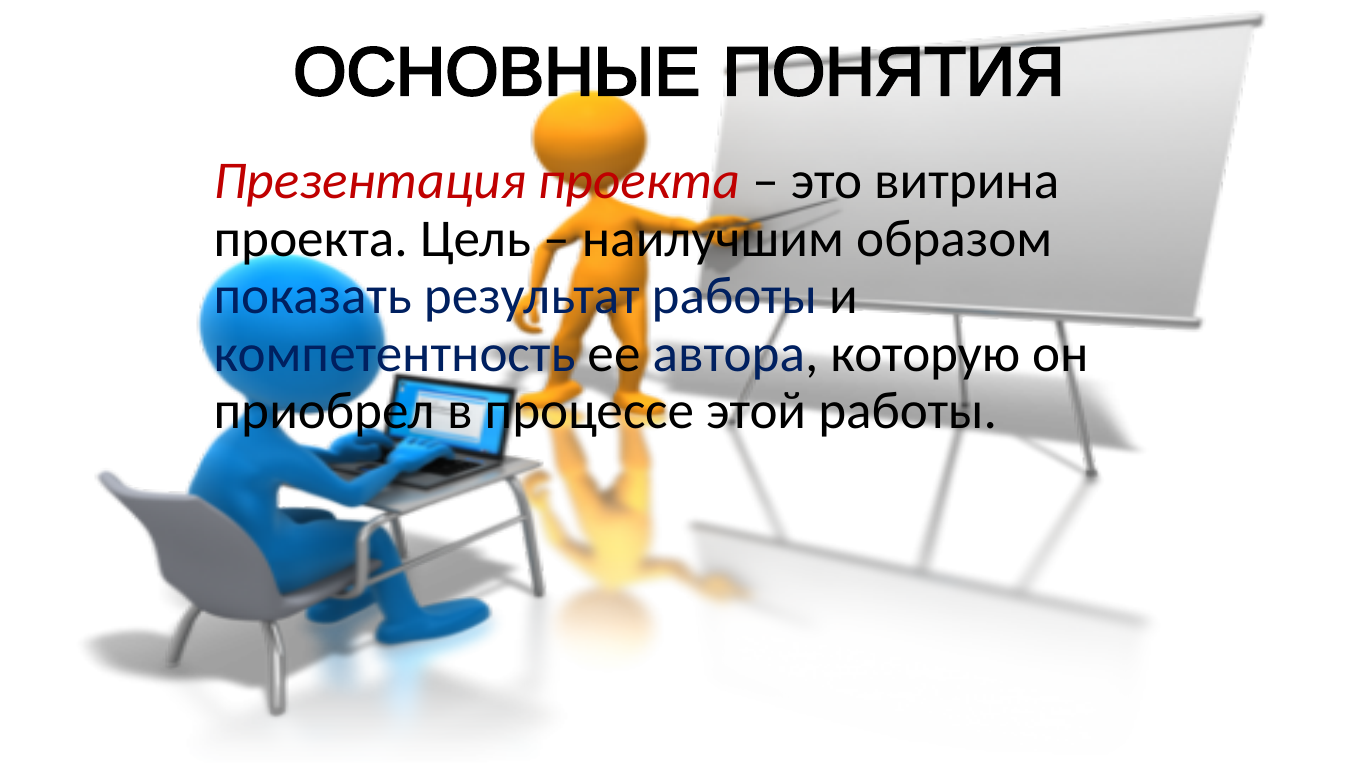

# ОСНОВНЫЕ ПОНЯТИЯ
Презентация проекта – это витрина проекта. Цель – наилучшим образом показать результат работы и компетентность ее автора, которую он приобрел в процессе этой работы.